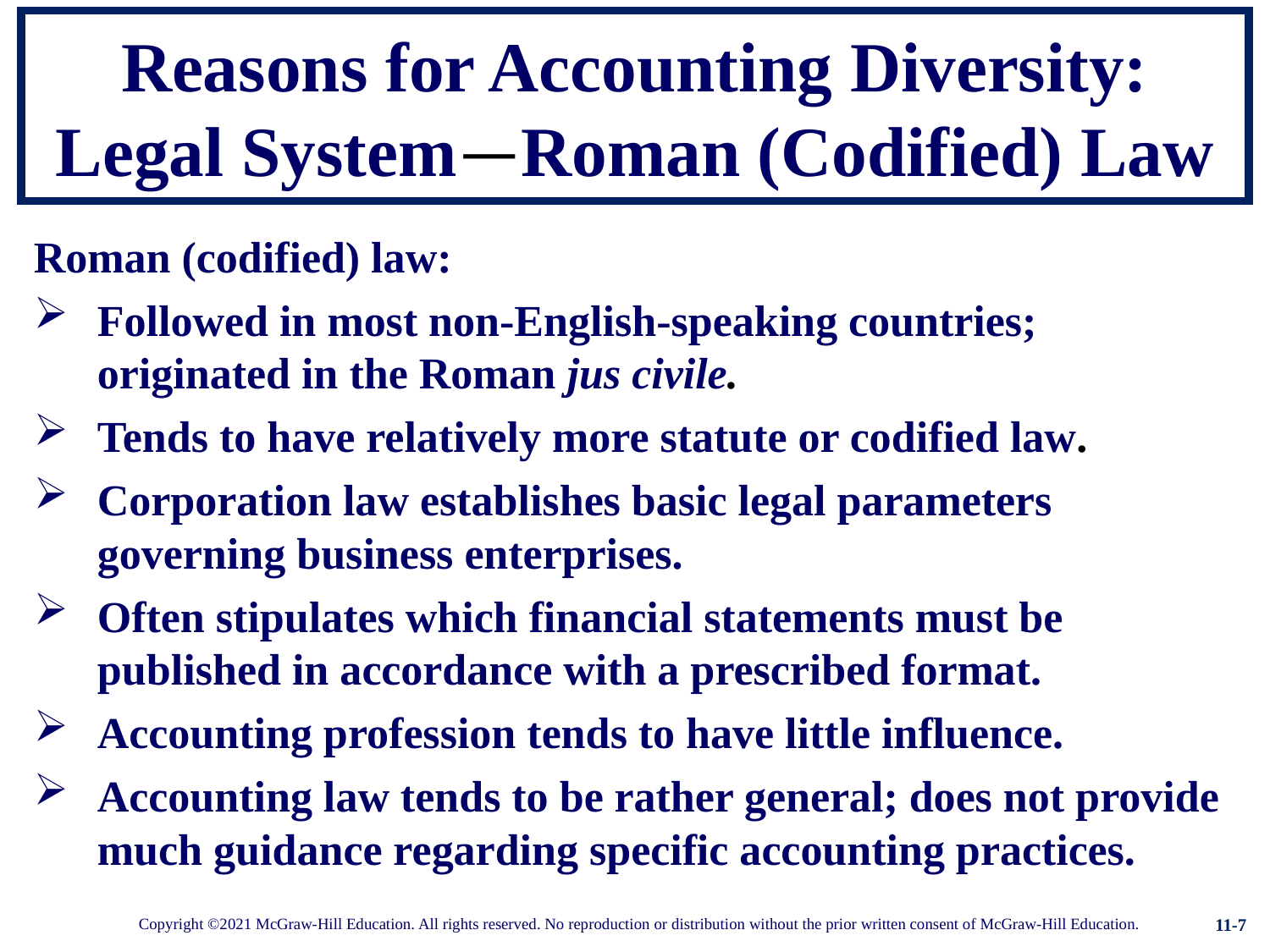

# Reasons for Accounting Diversity: Legal System—Roman (Codified) Law
Roman (codified) law:
Followed in most non-English-speaking countries; originated in the Roman jus civile.
Tends to have relatively more statute or codified law.
Corporation law establishes basic legal parameters governing business enterprises.
Often stipulates which financial statements must be published in accordance with a prescribed format.
Accounting profession tends to have little influence.
Accounting law tends to be rather general; does not provide much guidance regarding specific accounting practices.
11-7
Copyright ©2021 McGraw-Hill Education. All rights reserved. No reproduction or distribution without the prior written consent of McGraw-Hill Education.